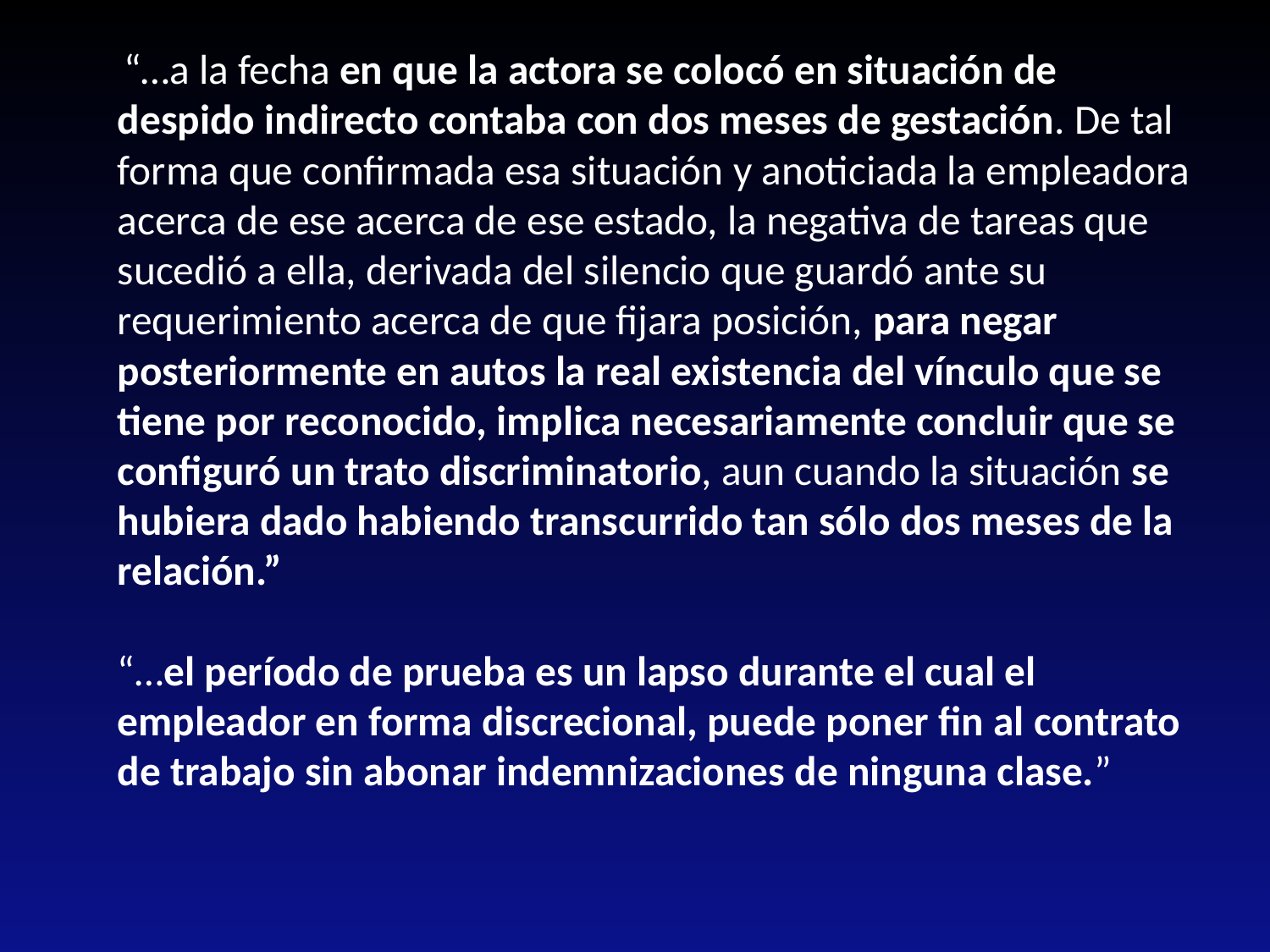

“…a la fecha en que la actora se colocó en situación de despido indirecto contaba con dos meses de gestación. De tal forma que confirmada esa situación y anoticiada la empleadora acerca de ese acerca de ese estado, la negativa de tareas que sucedió a ella, derivada del silencio que guardó ante su requerimiento acerca de que fijara posición, para negar posteriormente en autos la real existencia del vínculo que se tiene por reconocido, implica necesariamente concluir que se configuró un trato discriminatorio, aun cuando la situación se hubiera dado habiendo transcurrido tan sólo dos meses de la relación.”
“…el período de prueba es un lapso durante el cual el empleador en forma discrecional, puede poner fin al contrato de trabajo sin abonar indemnizaciones de ninguna clase.”